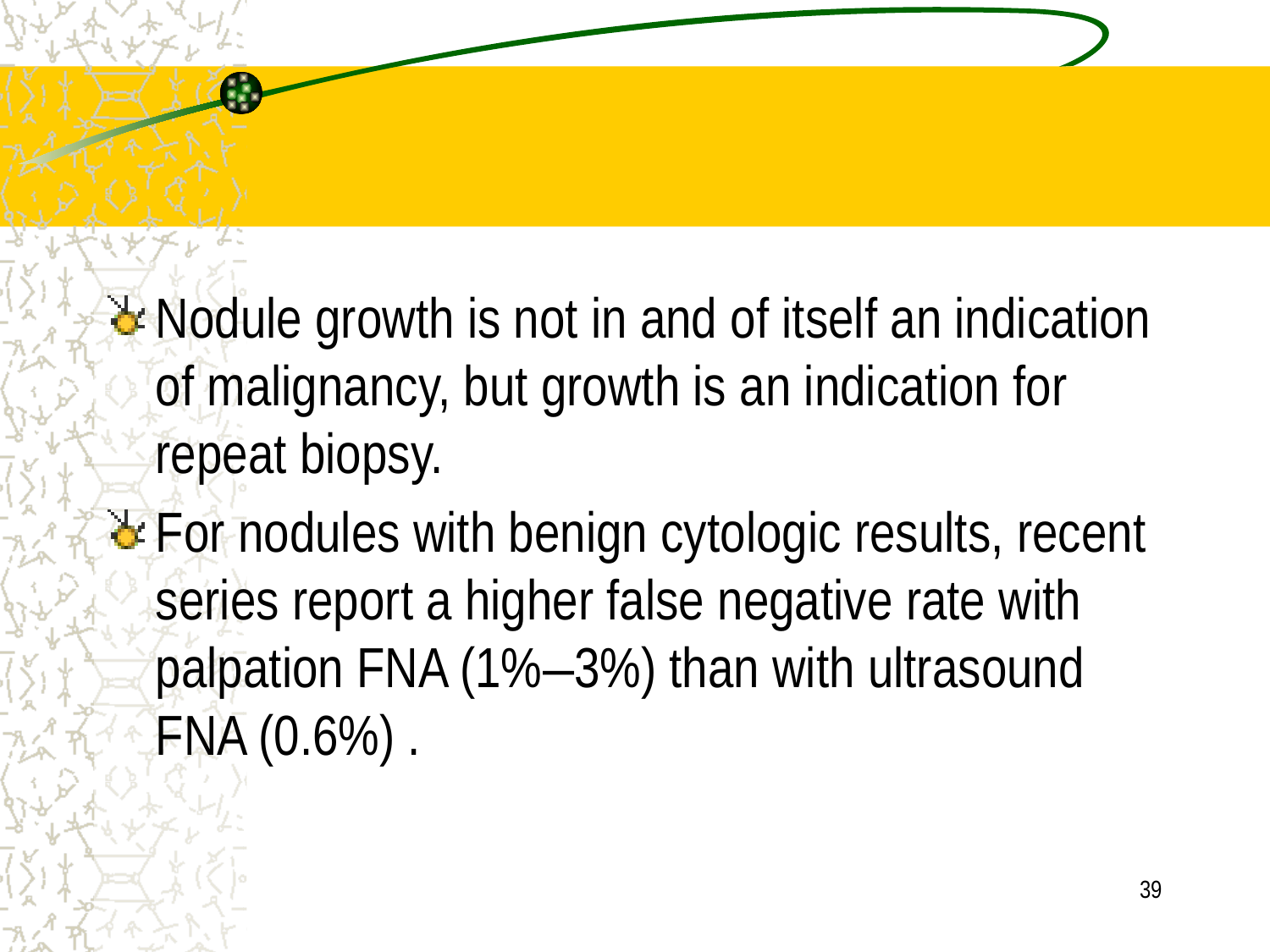

#
Nodule growth is not in and of itself an indication of malignancy, but growth is an indication for repeat biopsy.
For nodules with benign cytologic results, recent series report a higher false negative rate with palpation FNA (1%–3%) than with ultrasound FNA (0.6%) .

39